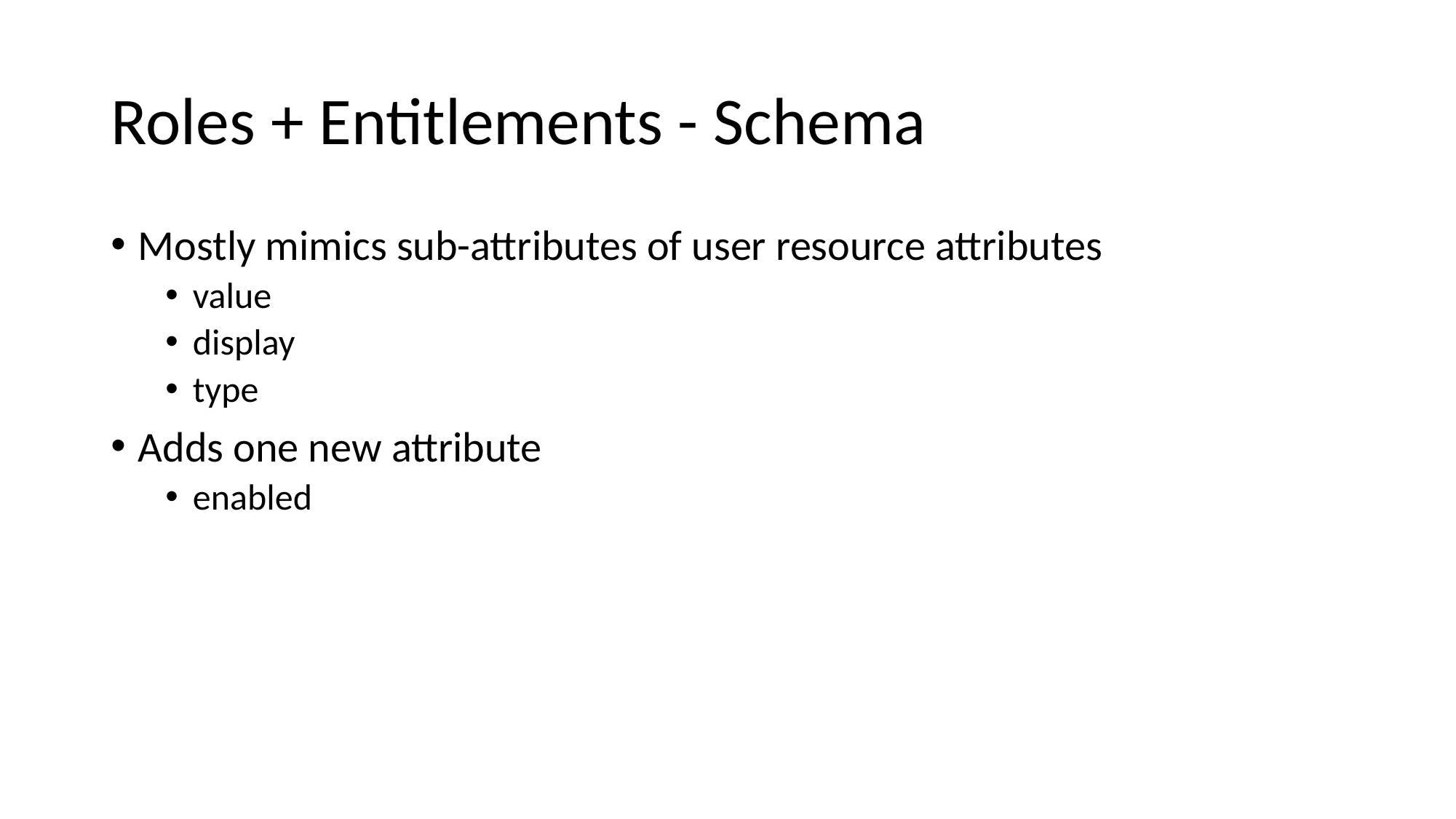

# Roles + Entitlements - Schema
Mostly mimics sub-attributes of user resource attributes
value
display
type
Adds one new attribute
enabled